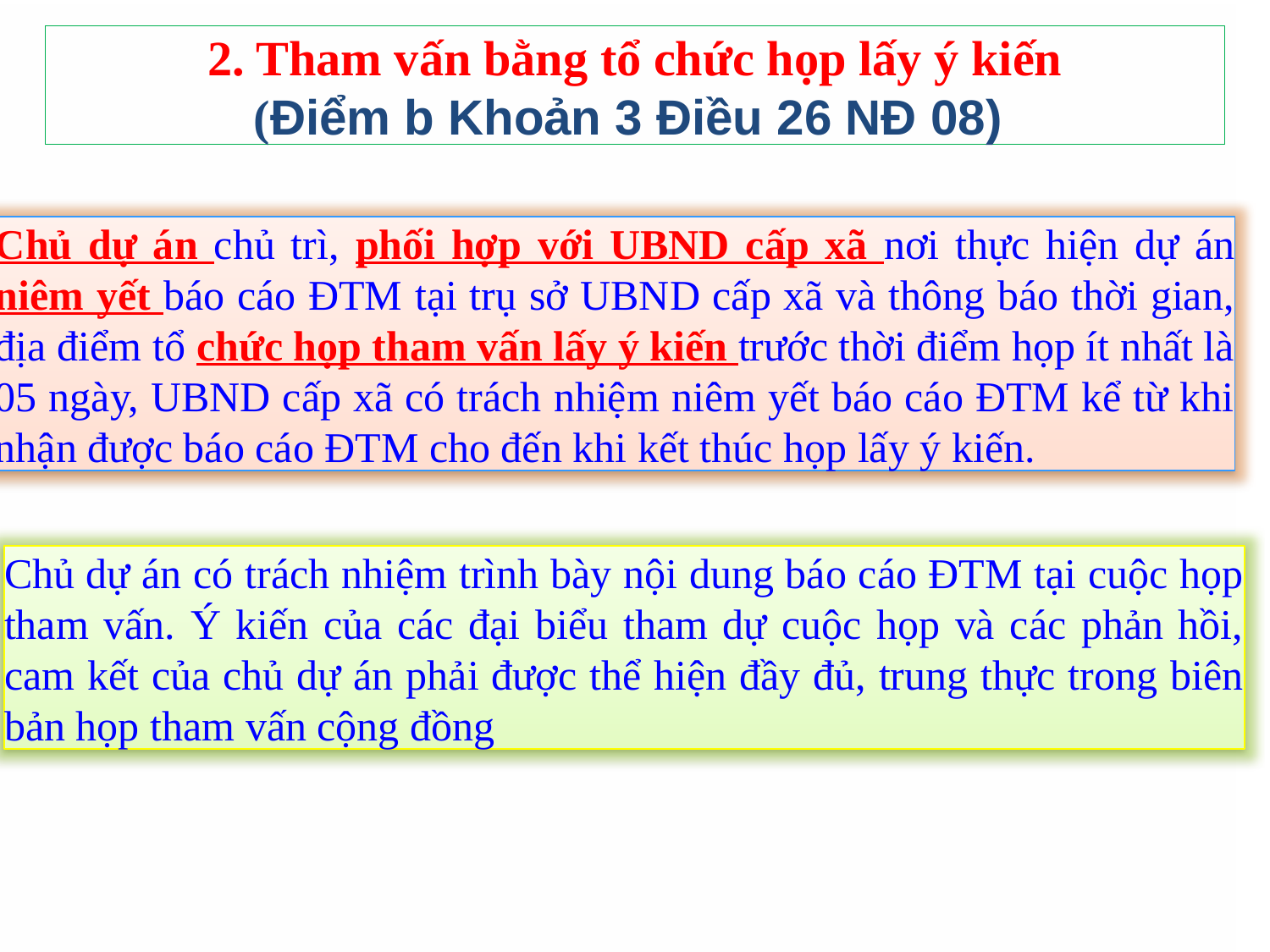

2. Tham vấn bằng tổ chức họp lấy ý kiến
(Điểm b Khoản 3 Điều 26 NĐ 08)
Chủ dự án chủ trì, phối hợp với UBND cấp xã nơi thực hiện dự án niêm yết báo cáo ĐTM tại trụ sở UBND cấp xã và thông báo thời gian, địa điểm tổ chức họp tham vấn lấy ý kiến trước thời điểm họp ít nhất là 05 ngày, UBND cấp xã có trách nhiệm niêm yết báo cáo ĐTM kể từ khi nhận được báo cáo ĐTM cho đến khi kết thúc họp lấy ý kiến.

Chủ dự án có trách nhiệm trình bày nội dung báo cáo ĐTM tại cuộc họp tham vấn. Ý kiến của các đại biểu tham dự cuộc họp và các phản hồi, cam kết của chủ dự án phải được thể hiện đầy đủ, trung thực trong biên bản họp tham vấn cộng đồng